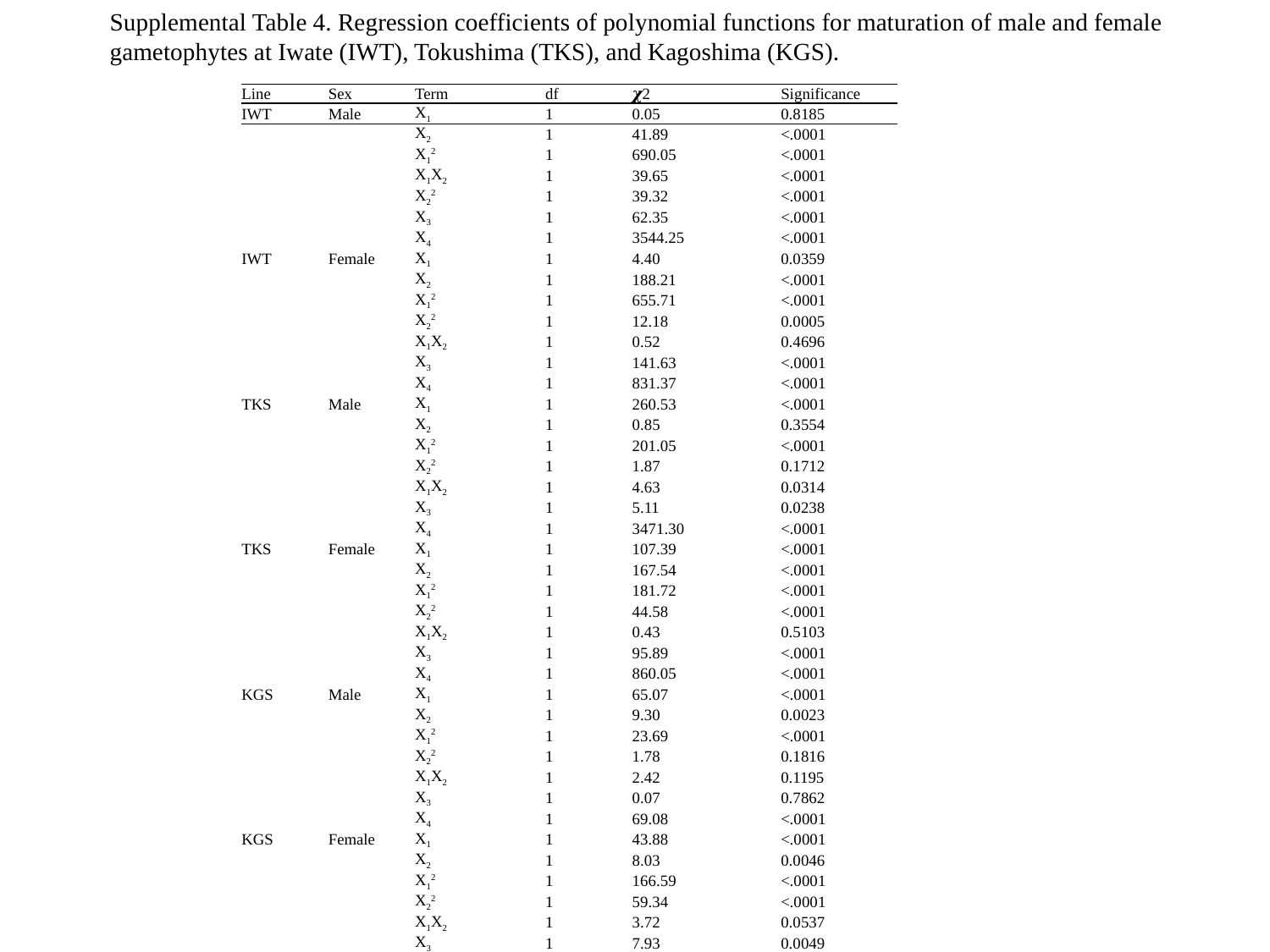

Supplemental Table 4. Regression coefficients of polynomial functions for maturation of male and female gametophytes at Iwate (IWT), Tokushima (TKS), and Kagoshima (KGS).
| Line | Sex | Term | df | 𝝌2 | Significance |
| --- | --- | --- | --- | --- | --- |
| IWT | Male | X1 | 1 | 0.05 | 0.8185 |
|  |  | X2 | 1 | 41.89 | <.0001 |
|  |  | X12 | 1 | 690.05 | <.0001 |
|  |  | X1X2 | 1 | 39.65 | <.0001 |
|  |  | X22 | 1 | 39.32 | <.0001 |
|  |  | X3 | 1 | 62.35 | <.0001 |
|  |  | X4 | 1 | 3544.25 | <.0001 |
| IWT | Female | X1 | 1 | 4.40 | 0.0359 |
|  |  | X2 | 1 | 188.21 | <.0001 |
|  |  | X12 | 1 | 655.71 | <.0001 |
|  |  | X22 | 1 | 12.18 | 0.0005 |
|  |  | X1X2 | 1 | 0.52 | 0.4696 |
|  |  | X3 | 1 | 141.63 | <.0001 |
|  |  | X4 | 1 | 831.37 | <.0001 |
| TKS | Male | X1 | 1 | 260.53 | <.0001 |
|  |  | X2 | 1 | 0.85 | 0.3554 |
|  |  | X12 | 1 | 201.05 | <.0001 |
|  |  | X22 | 1 | 1.87 | 0.1712 |
|  |  | X1X2 | 1 | 4.63 | 0.0314 |
|  |  | X3 | 1 | 5.11 | 0.0238 |
|  |  | X4 | 1 | 3471.30 | <.0001 |
| TKS | Female | X1 | 1 | 107.39 | <.0001 |
|  |  | X2 | 1 | 167.54 | <.0001 |
|  |  | X12 | 1 | 181.72 | <.0001 |
|  |  | X22 | 1 | 44.58 | <.0001 |
|  |  | X1X2 | 1 | 0.43 | 0.5103 |
|  |  | X3 | 1 | 95.89 | <.0001 |
|  |  | X4 | 1 | 860.05 | <.0001 |
| KGS | Male | X1 | 1 | 65.07 | <.0001 |
|  |  | X2 | 1 | 9.30 | 0.0023 |
|  |  | X12 | 1 | 23.69 | <.0001 |
|  |  | X22 | 1 | 1.78 | 0.1816 |
|  |  | X1X2 | 1 | 2.42 | 0.1195 |
|  |  | X3 | 1 | 0.07 | 0.7862 |
|  |  | X4 | 1 | 69.08 | <.0001 |
| KGS | Female | X1 | 1 | 43.88 | <.0001 |
|  |  | X2 | 1 | 8.03 | 0.0046 |
|  |  | X12 | 1 | 166.59 | <.0001 |
|  |  | X22 | 1 | 59.34 | <.0001 |
|  |  | X1X2 | 1 | 3.72 | 0.0537 |
|  |  | X3 | 1 | 7.93 | 0.0049 |
|  |  | X4 | 1 | 296.00 | <.0001 |